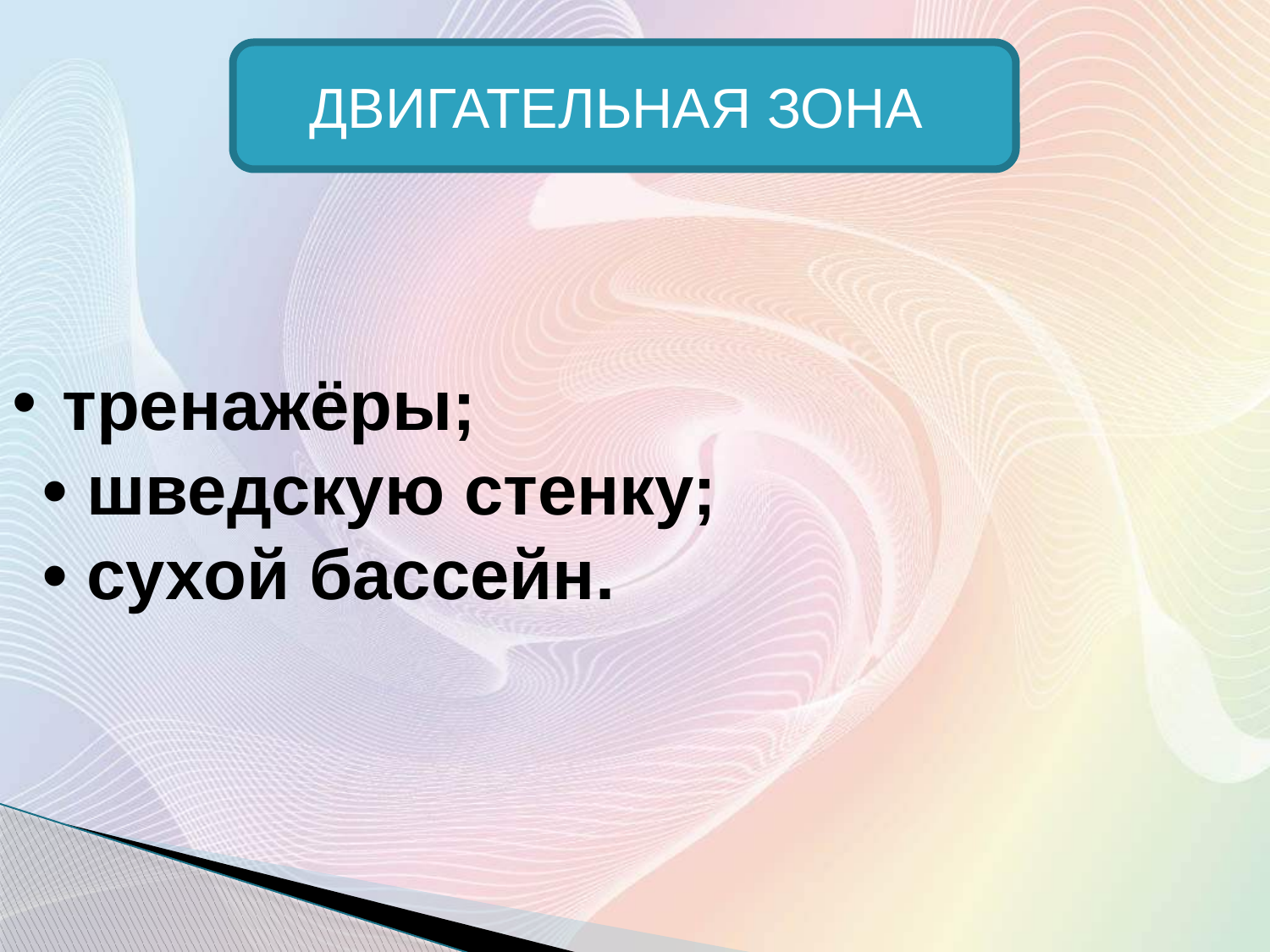

ДВИГАТЕЛЬНАЯ ЗОНА
# тренажёры; • шведскую стенку; • сухой бассейн.